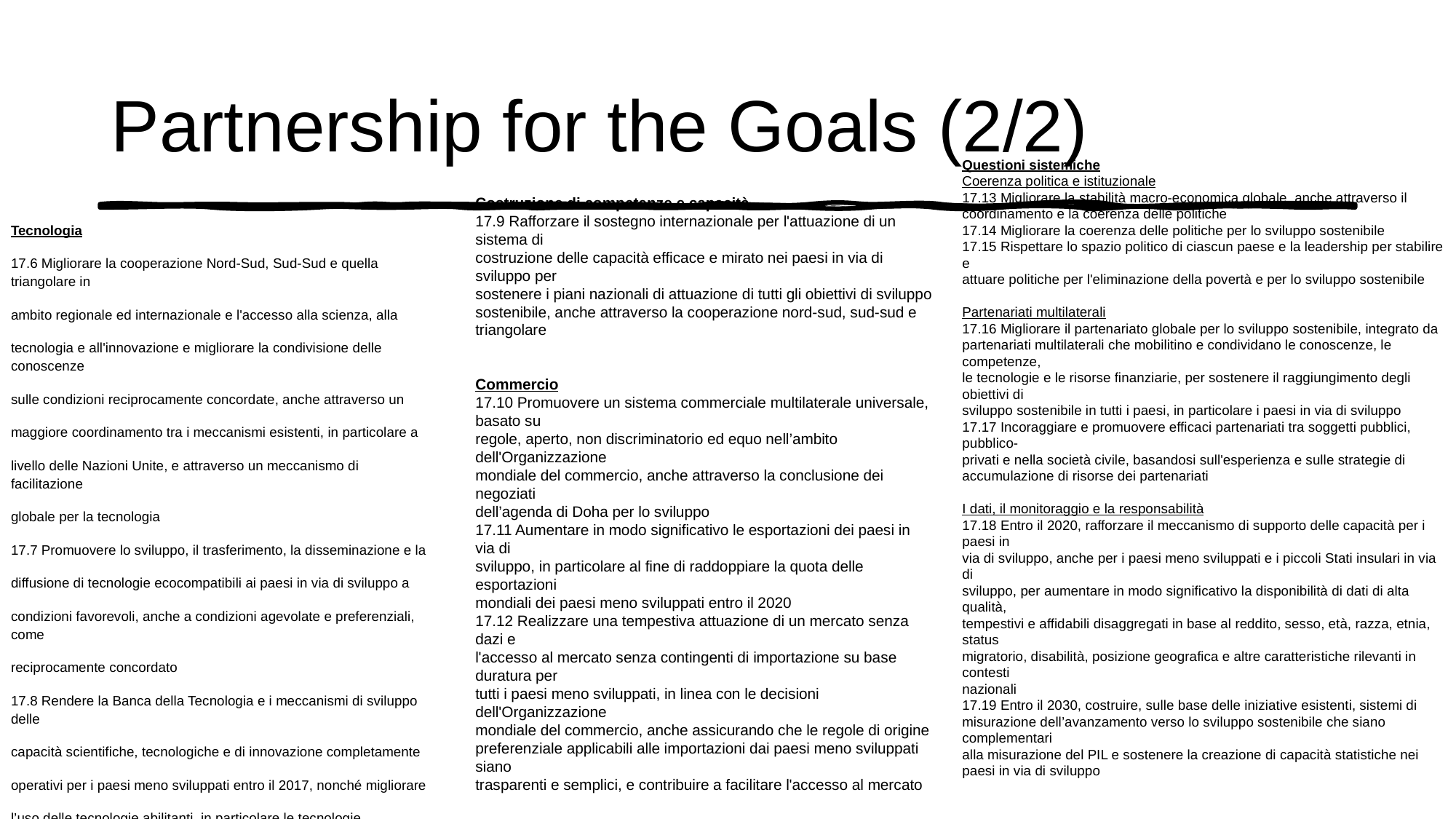

# Partnership for the Goals (2/2)
Tecnologia
17.6 Migliorare la cooperazione Nord-Sud, Sud-Sud e quella triangolare in
ambito regionale ed internazionale e l'accesso alla scienza, alla
tecnologia e all'innovazione e migliorare la condivisione delle conoscenze
sulle condizioni reciprocamente concordate, anche attraverso un
maggiore coordinamento tra i meccanismi esistenti, in particolare a
livello delle Nazioni Unite, e attraverso un meccanismo di facilitazione
globale per la tecnologia
17.7 Promuovere lo sviluppo, il trasferimento, la disseminazione e la
diffusione di tecnologie ecocompatibili ai paesi in via di sviluppo a
condizioni favorevoli, anche a condizioni agevolate e preferenziali, come
reciprocamente concordato
17.8 Rendere la Banca della Tecnologia e i meccanismi di sviluppo delle
capacità scientifiche, tecnologiche e di innovazione completamente
operativi per i paesi meno sviluppati entro il 2017, nonché migliorare
l’uso delle tecnologie abilitanti, in particolare le tecnologie
dell’informazione e della comunicazione
Costruzione di competenze e capacità
17.9 Rafforzare il sostegno internazionale per l'attuazione di un sistema di
costruzione delle capacità efficace e mirato nei paesi in via di sviluppo per
sostenere i piani nazionali di attuazione di tutti gli obiettivi di sviluppo
sostenibile, anche attraverso la cooperazione nord-sud, sud-sud e triangolare

Commercio
17.10 Promuovere un sistema commerciale multilaterale universale, basato su
regole, aperto, non discriminatorio ed equo nell’ambito dell'Organizzazione
mondiale del commercio, anche attraverso la conclusione dei negoziati
dell’agenda di Doha per lo sviluppo
17.11 Aumentare in modo significativo le esportazioni dei paesi in via di
sviluppo, in particolare al fine di raddoppiare la quota delle esportazioni
mondiali dei paesi meno sviluppati entro il 2020
17.12 Realizzare una tempestiva attuazione di un mercato senza dazi e
l'accesso al mercato senza contingenti di importazione su base duratura per
tutti i paesi meno sviluppati, in linea con le decisioni dell'Organizzazione
mondiale del commercio, anche assicurando che le regole di origine
preferenziale applicabili alle importazioni dai paesi meno sviluppati siano
trasparenti e semplici, e contribuire a facilitare l'accesso al mercato
Questioni sistemiche
Coerenza politica e istituzionale
17.13 Migliorare la stabilità macro-economica globale, anche attraverso il
coordinamento e la coerenza delle politiche
17.14 Migliorare la coerenza delle politiche per lo sviluppo sostenibile
17.15 Rispettare lo spazio politico di ciascun paese e la leadership per stabilire e
attuare politiche per l'eliminazione della povertà e per lo sviluppo sostenibile

Partenariati multilaterali
17.16 Migliorare il partenariato globale per lo sviluppo sostenibile, integrato da
partenariati multilaterali che mobilitino e condividano le conoscenze, le competenze,
le tecnologie e le risorse finanziarie, per sostenere il raggiungimento degli obiettivi di
sviluppo sostenibile in tutti i paesi, in particolare i paesi in via di sviluppo
17.17 Incoraggiare e promuovere efficaci partenariati tra soggetti pubblici, pubblico-
privati e nella società civile, basandosi sull'esperienza e sulle strategie di accumulazione di risorse dei partenariati

I dati, il monitoraggio e la responsabilità
17.18 Entro il 2020, rafforzare il meccanismo di supporto delle capacità per i paesi in
via di sviluppo, anche per i paesi meno sviluppati e i piccoli Stati insulari in via di
sviluppo, per aumentare in modo significativo la disponibilità di dati di alta qualità,
tempestivi e affidabili disaggregati in base al reddito, sesso, età, razza, etnia, status
migratorio, disabilità, posizione geografica e altre caratteristiche rilevanti in contesti
nazionali
17.19 Entro il 2030, costruire, sulle base delle iniziative esistenti, sistemi di
misurazione dell’avanzamento verso lo sviluppo sostenibile che siano complementari
alla misurazione del PIL e sostenere la creazione di capacità statistiche nei paesi in via di sviluppo